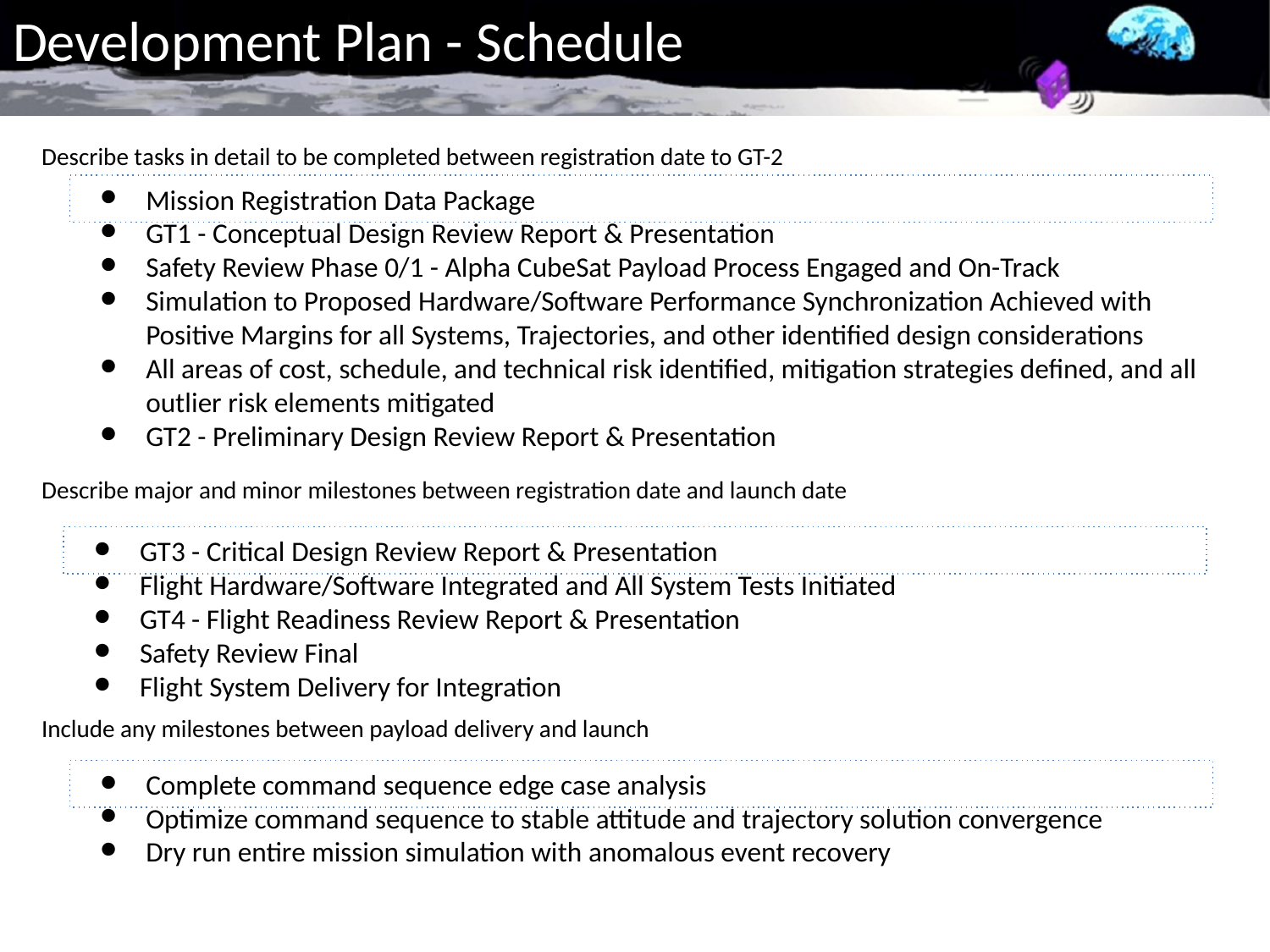

# Development Plan - Schedule
Describe tasks in detail to be completed between registration date to GT-2
Mission Registration Data Package
GT1 - Conceptual Design Review Report & Presentation
Safety Review Phase 0/1 - Alpha CubeSat Payload Process Engaged and On-Track
Simulation to Proposed Hardware/Software Performance Synchronization Achieved with Positive Margins for all Systems, Trajectories, and other identified design considerations
All areas of cost, schedule, and technical risk identified, mitigation strategies defined, and all outlier risk elements mitigated
GT2 - Preliminary Design Review Report & Presentation
Describe major and minor milestones between registration date and launch date
GT3 - Critical Design Review Report & Presentation
Flight Hardware/Software Integrated and All System Tests Initiated
GT4 - Flight Readiness Review Report & Presentation
Safety Review Final
Flight System Delivery for Integration
Include any milestones between payload delivery and launch
Complete command sequence edge case analysis
Optimize command sequence to stable attitude and trajectory solution convergence
Dry run entire mission simulation with anomalous event recovery